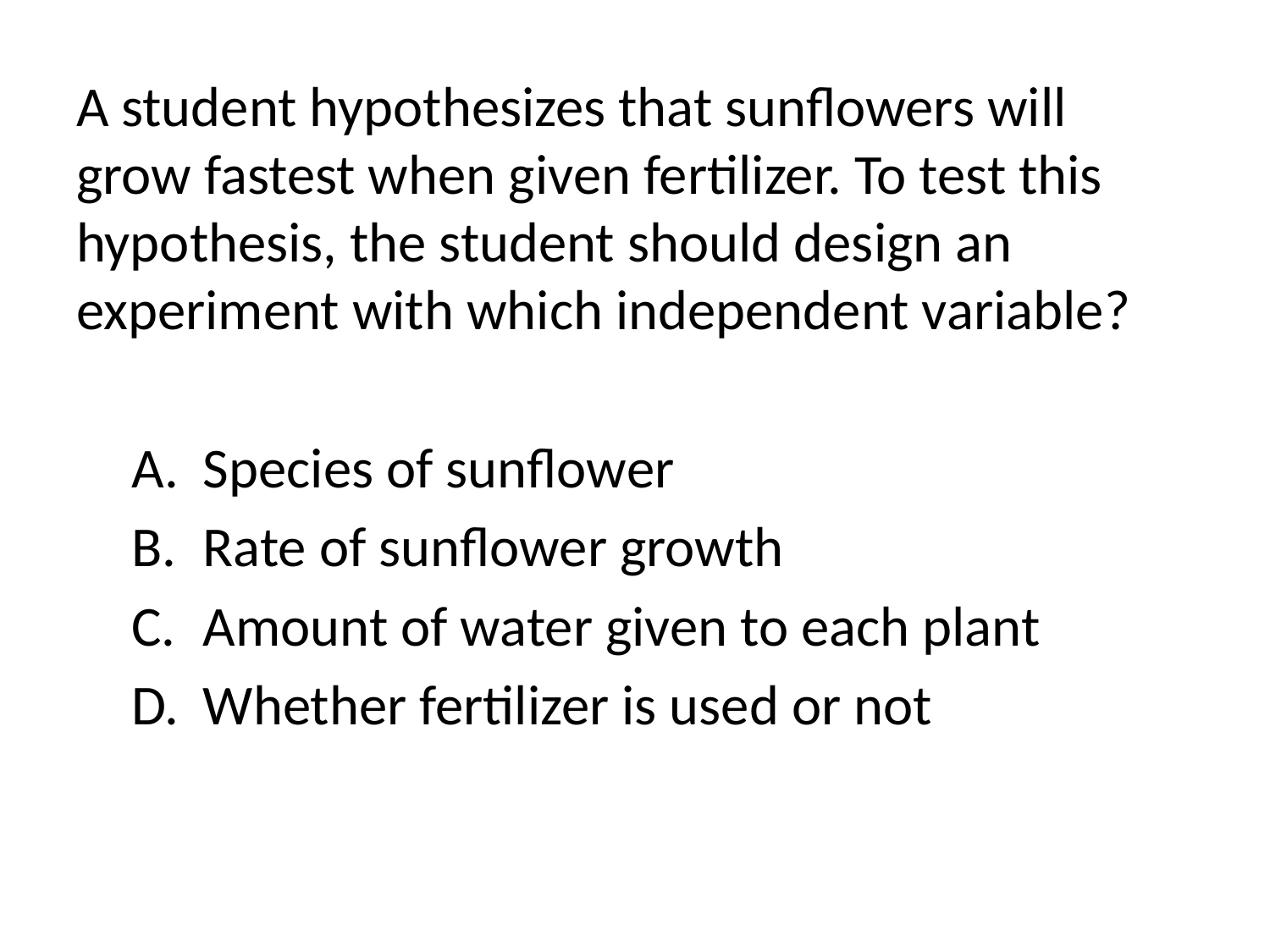

A student hypothesizes that sunflowers will grow fastest when given fertilizer. To test this hypothesis, the student should design an experiment with which independent variable?

Species of sunflower
Rate of sunflower growth
Amount of water given to each plant
Whether fertilizer is used or not